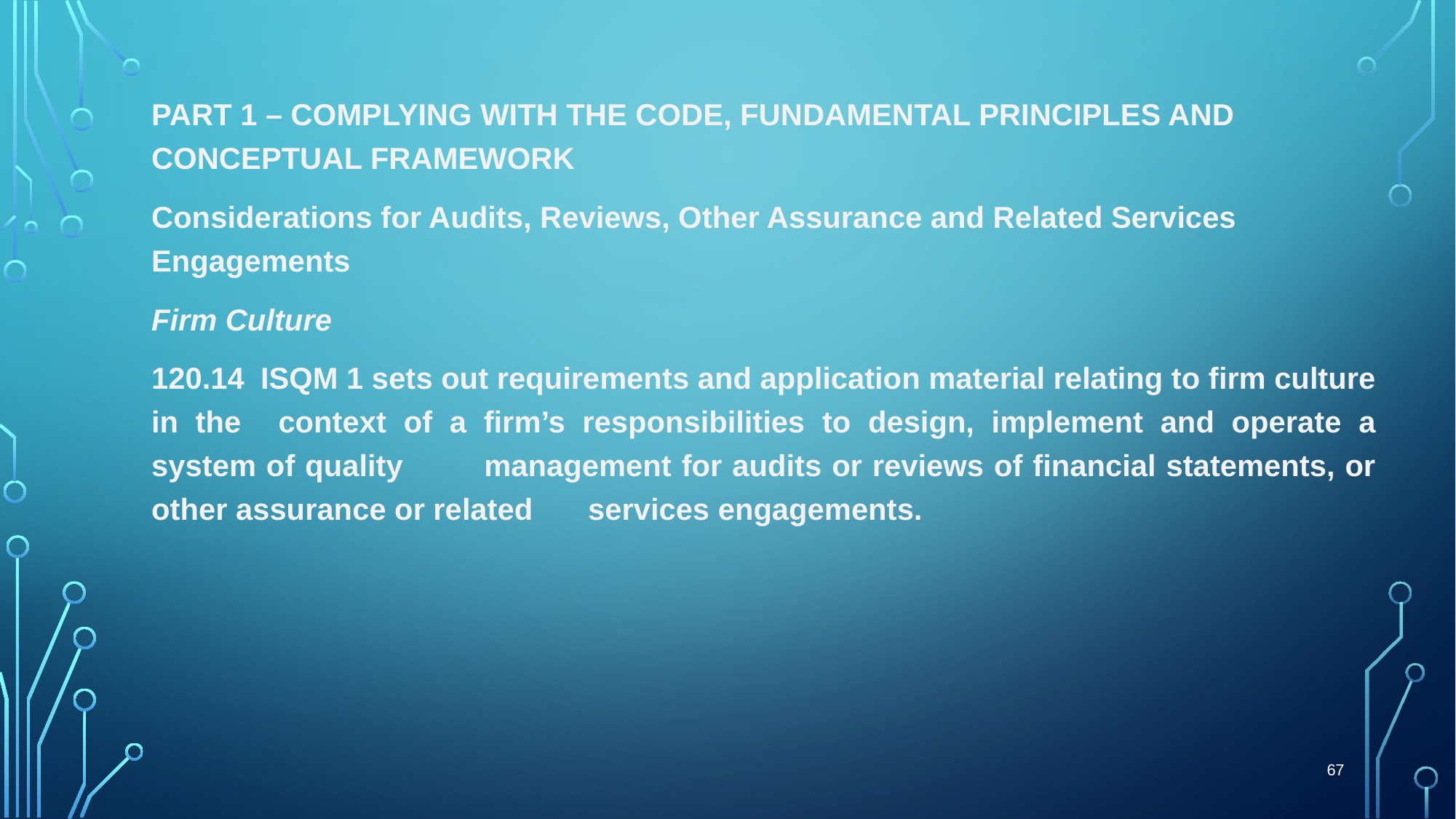

PART 1 – COMPLYING WITH THE CODE, FUNDAMENTAL PRINCIPLES AND CONCEPTUAL FRAMEWORK
Considerations for Audits, Reviews, Other Assurance and Related Services Engagements
Firm Culture
120.14	ISQM 1 sets out requirements and application material relating to firm culture in the 	context of a firm’s responsibilities to design, implement and operate a system of quality 	management for audits or reviews of financial statements, or other assurance or related 	services engagements.

67